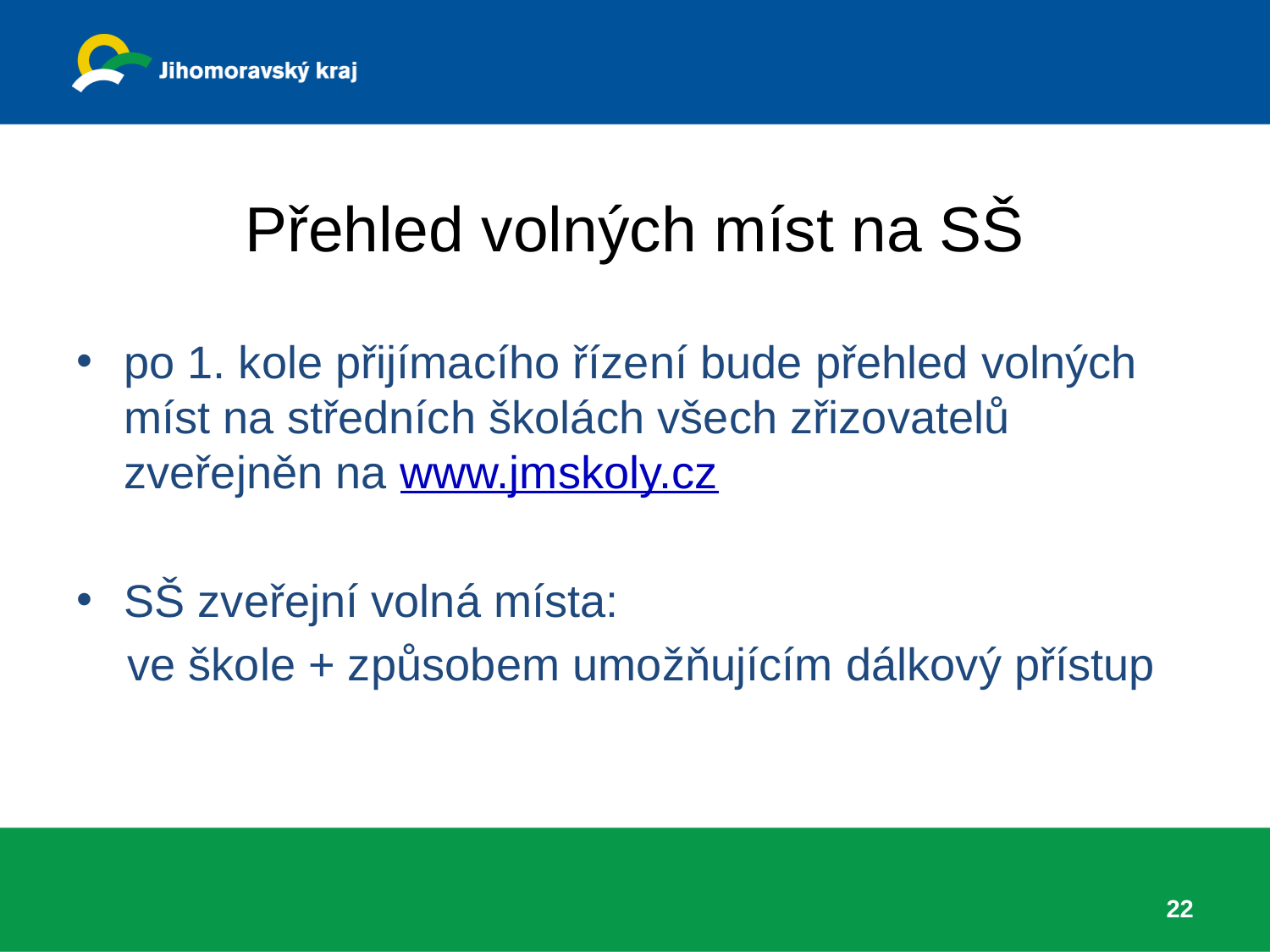

# Přehled volných míst na SŠ
po 1. kole přijímacího řízení bude přehled volných míst na středních školách všech zřizovatelů zveřejněn na www.jmskoly.cz

SŠ zveřejní volná místa:
    ve škole + způsobem umožňujícím dálkový přístup

22